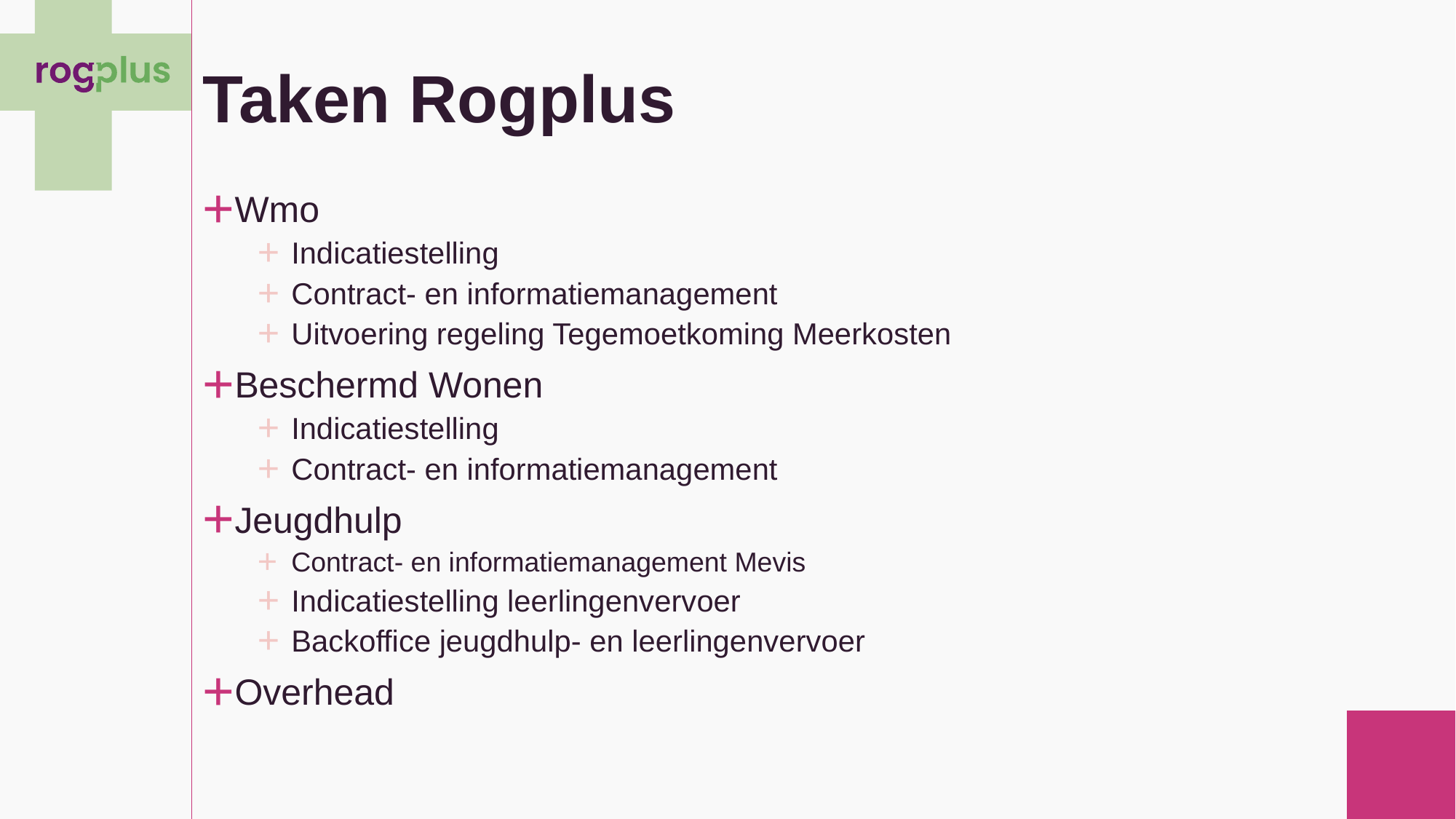

# Taken Rogplus
Wmo
Indicatiestelling
Contract- en informatiemanagement
Uitvoering regeling Tegemoetkoming Meerkosten
Beschermd Wonen
Indicatiestelling
Contract- en informatiemanagement
Jeugdhulp
Contract- en informatiemanagement Mevis
Indicatiestelling leerlingenvervoer
Backoffice jeugdhulp- en leerlingenvervoer
Overhead